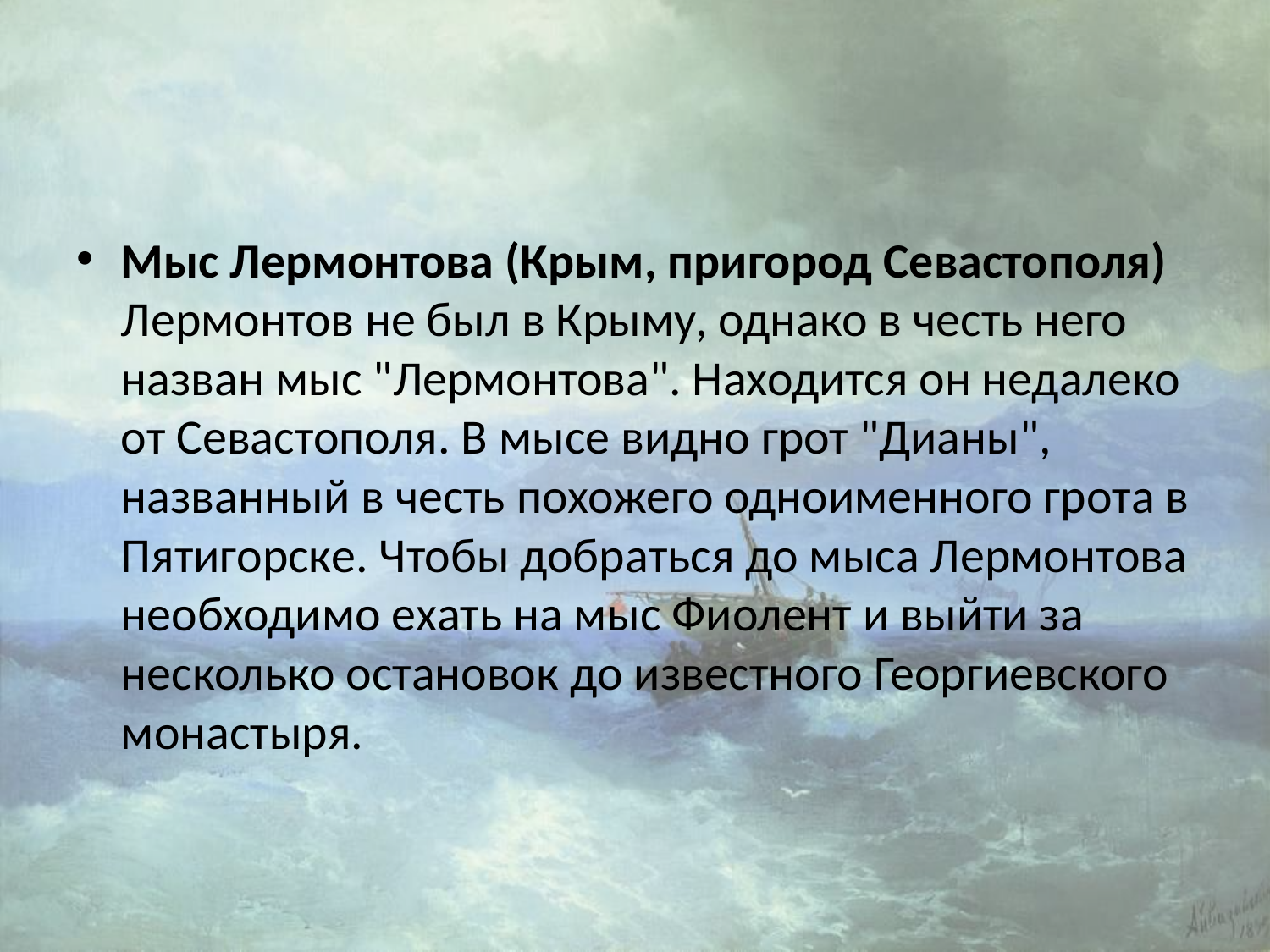

#
Мыс Лермонтова (Крым, пригород Севастополя) 
Лермонтов не был в Крыму, однако в честь него назван мыс "Лермонтова". Находится он недалеко от Севастополя. В мысе видно грот "Дианы", названный в честь похожего одноименного грота в Пятигорске. Чтобы добраться до мыса Лермонтова необходимо ехать на мыс Фиолент и выйти за несколько остановок до известного Георгиевского монастыря.